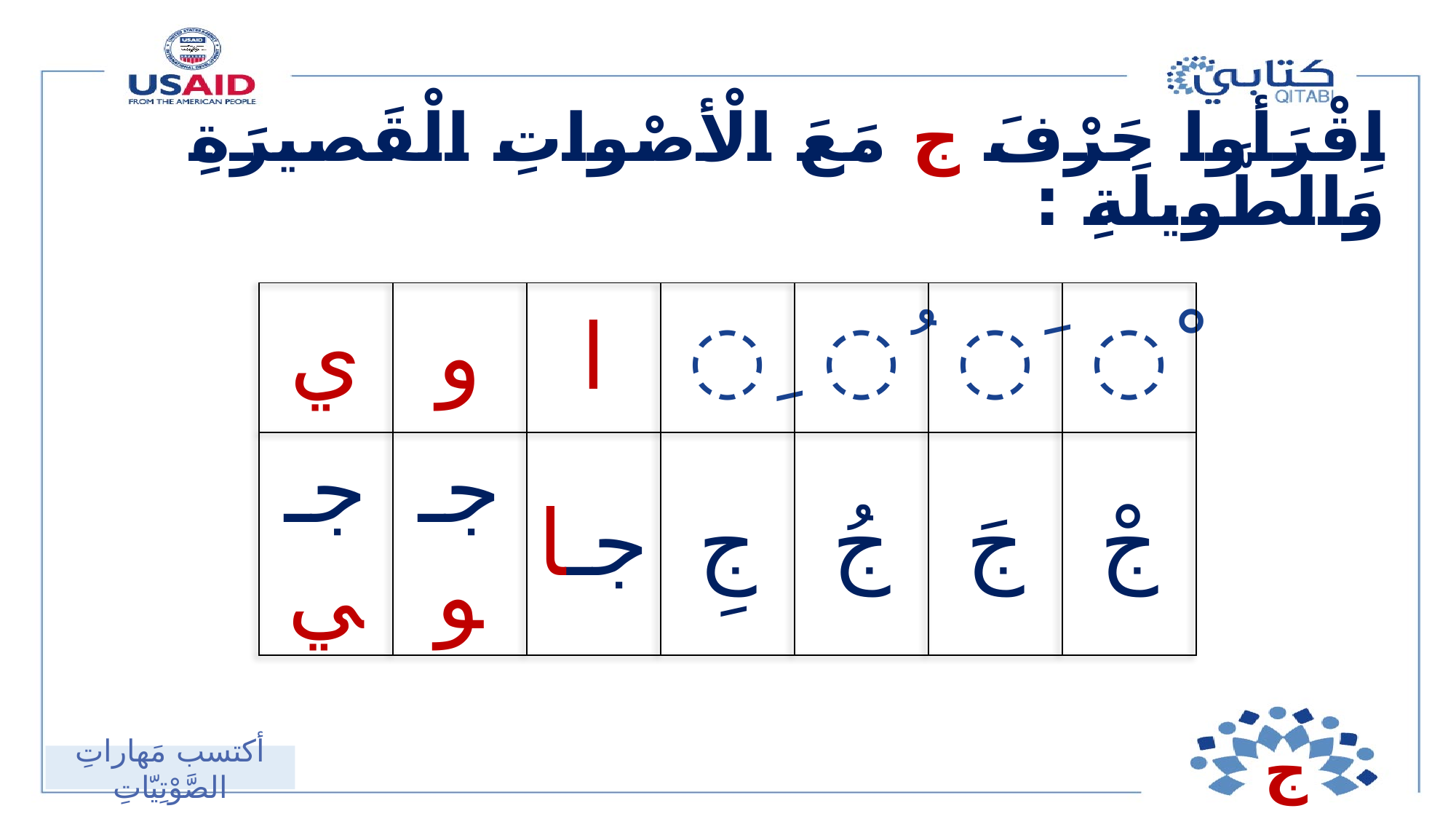

اِقْرَأوا حَرْفَ ج مَعَ الْأصْواتِ الْقَصيرَةِ وَالطَّويلَةِ :
| ي | و | ا | ِ | ُ | َ | ْ |
| --- | --- | --- | --- | --- | --- | --- |
| جـي | جـو | جـا | جِ | جُ | جَ | جْ |
ج
أكتسب مَهاراتِ الصَّوْتِيّاتِ